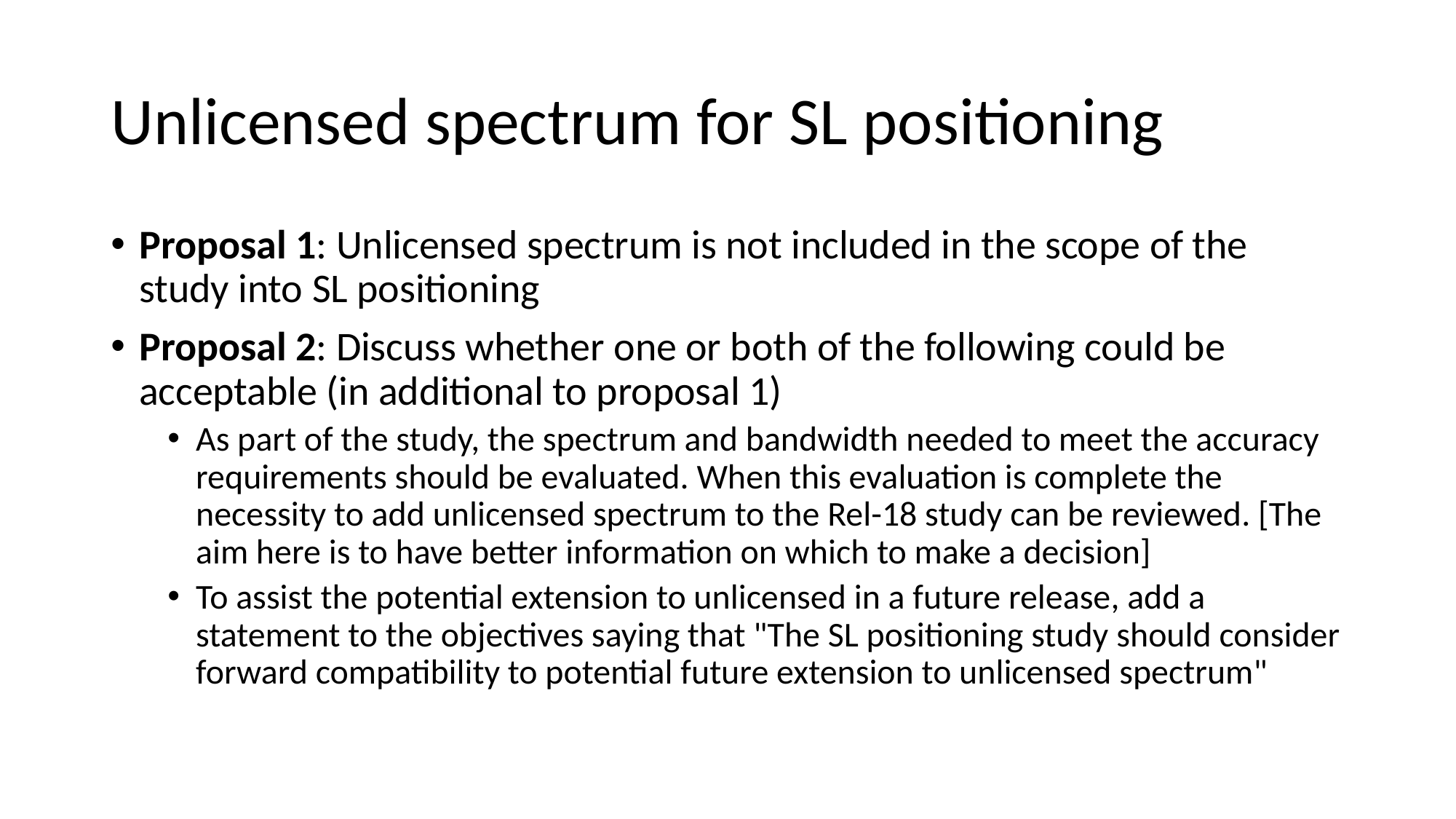

# Unlicensed spectrum for SL positioning
Proposal 1: Unlicensed spectrum is not included in the scope of the study into SL positioning
Proposal 2: Discuss whether one or both of the following could be acceptable (in additional to proposal 1)
As part of the study, the spectrum and bandwidth needed to meet the accuracy requirements should be evaluated. When this evaluation is complete the necessity to add unlicensed spectrum to the Rel-18 study can be reviewed. [The aim here is to have better information on which to make a decision]
To assist the potential extension to unlicensed in a future release, add a statement to the objectives saying that "The SL positioning study should consider forward compatibility to potential future extension to unlicensed spectrum"